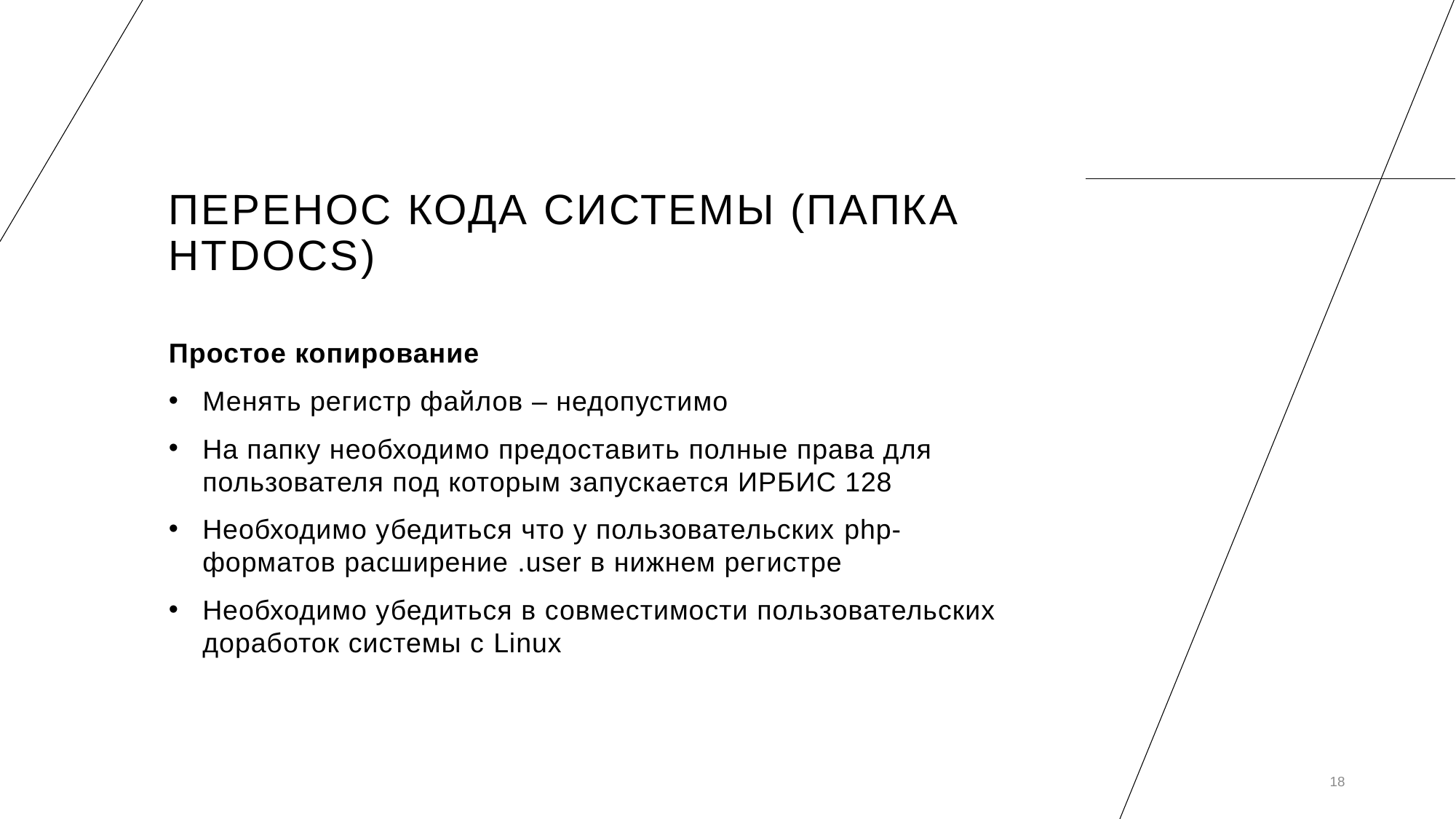

# Перенос кода системы (Папка htdocs)
Простое копирование
Менять регистр файлов – недопустимо
На папку необходимо предоставить полные права для пользователя под которым запускается ИРБИС 128
Необходимо убедиться что у пользовательских php-форматов расширение .user в нижнем регистре
Необходимо убедиться в совместимости пользовательских доработок системы с Linux
18